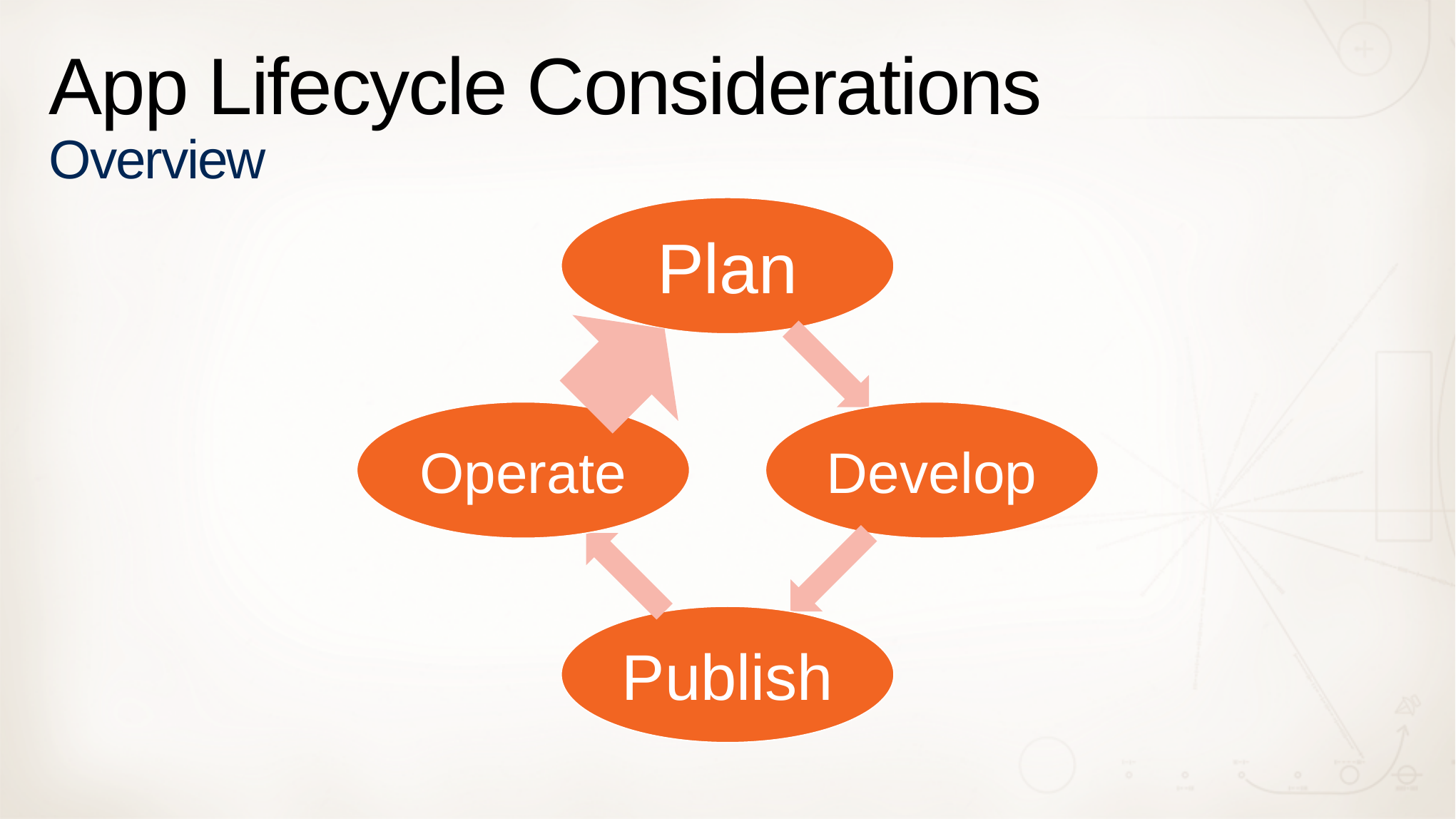

# App Lifecycle Considerations Overview
Plan
Develop
Operate
Publish